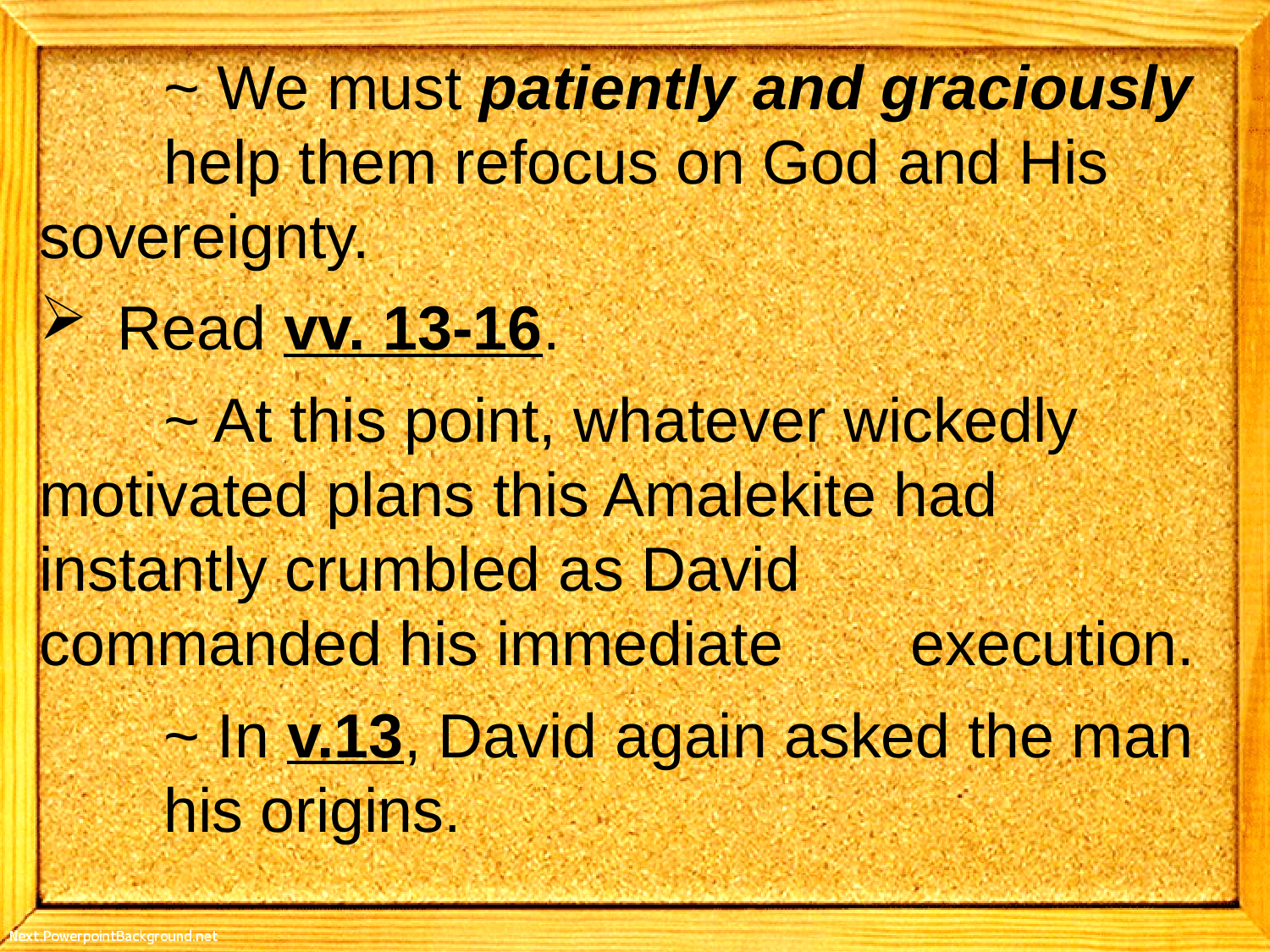

~ We must patiently and graciously 		help them refocus on God and His 			sovereignty.
Read vv. 13-16.
	~ At this point, whatever wickedly 			motivated plans this Amalekite had 			instantly crumbled as David 				commanded his immediate 				execution.
	~ In v.13, David again asked the man 		his origins.